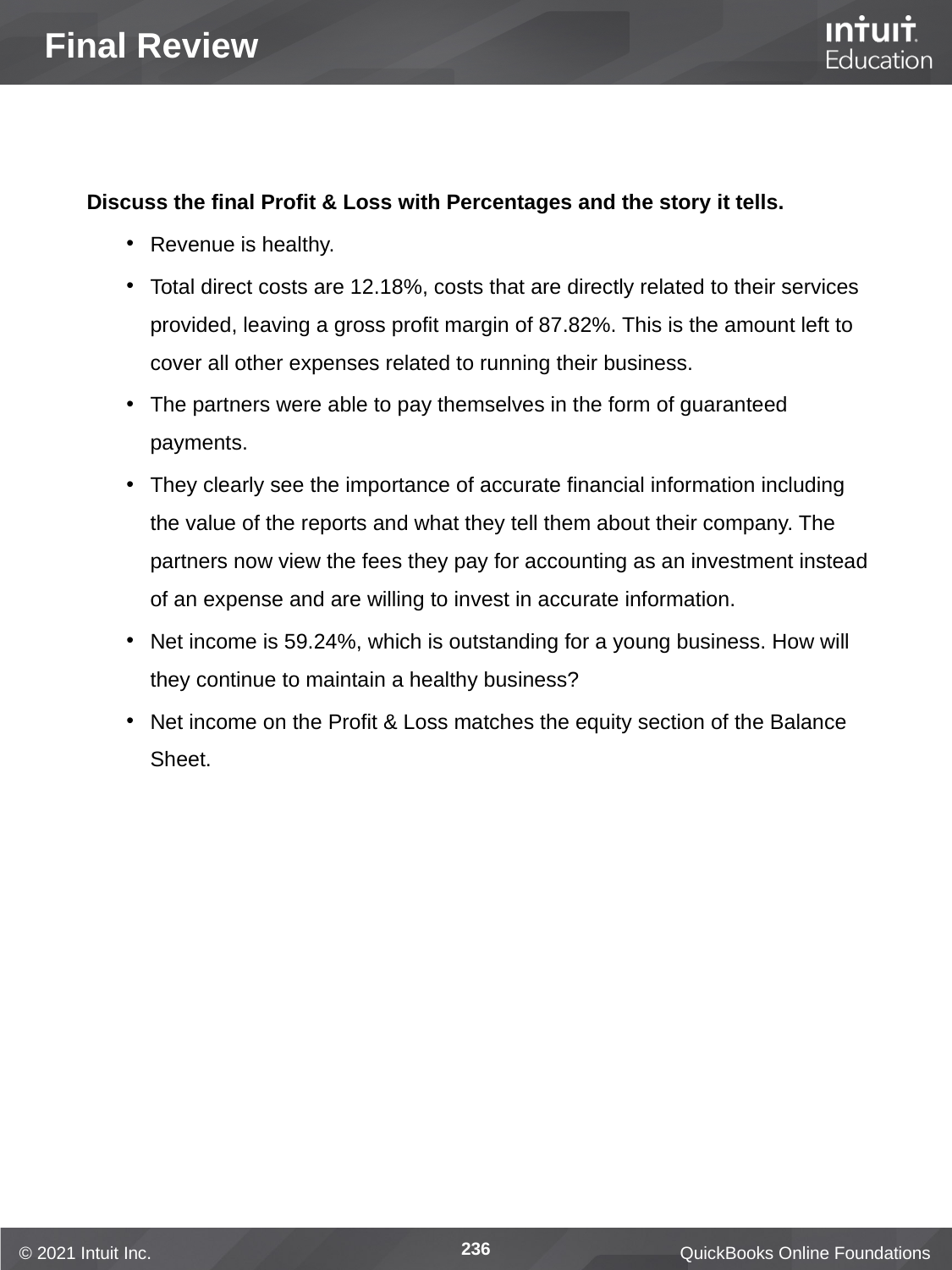

# Final Review
Discuss the final Profit & Loss with Percentages and the story it tells.
Revenue is healthy.
Total direct costs are 12.18%, costs that are directly related to their services provided, leaving a gross profit margin of 87.82%. This is the amount left to cover all other expenses related to running their business.
The partners were able to pay themselves in the form of guaranteed payments.
They clearly see the importance of accurate financial information including the value of the reports and what they tell them about their company. The partners now view the fees they pay for accounting as an investment instead of an expense and are willing to invest in accurate information.
Net income is 59.24%, which is outstanding for a young business. How will they continue to maintain a healthy business?
Net income on the Profit & Loss matches the equity section of the Balance Sheet.

236